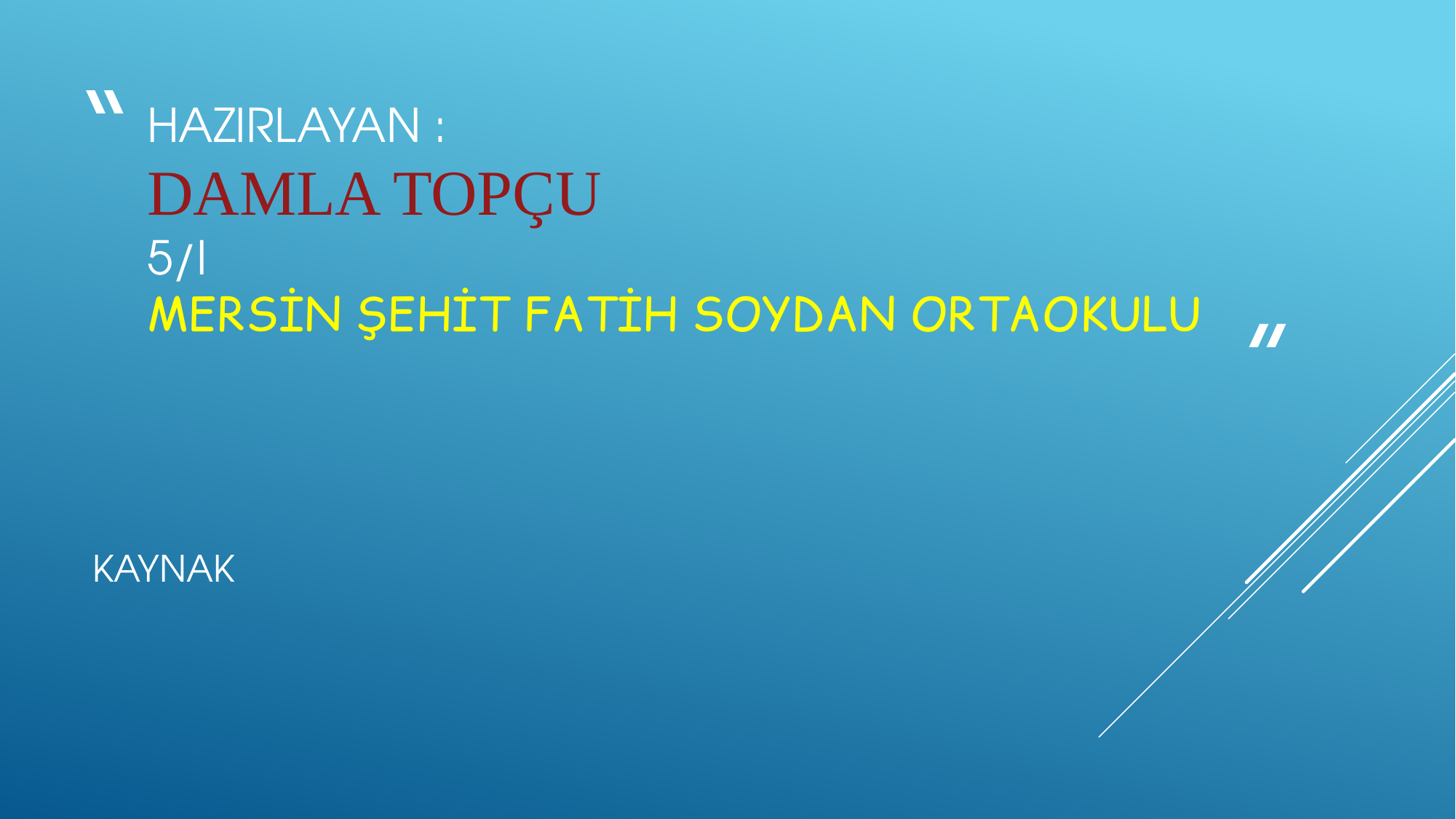

# HAZIRLAYAN : DAMLA TOPÇU 5/I MERSİN ŞEHİT FATİH SOYDAN ORTAOKULU
KAYNAK